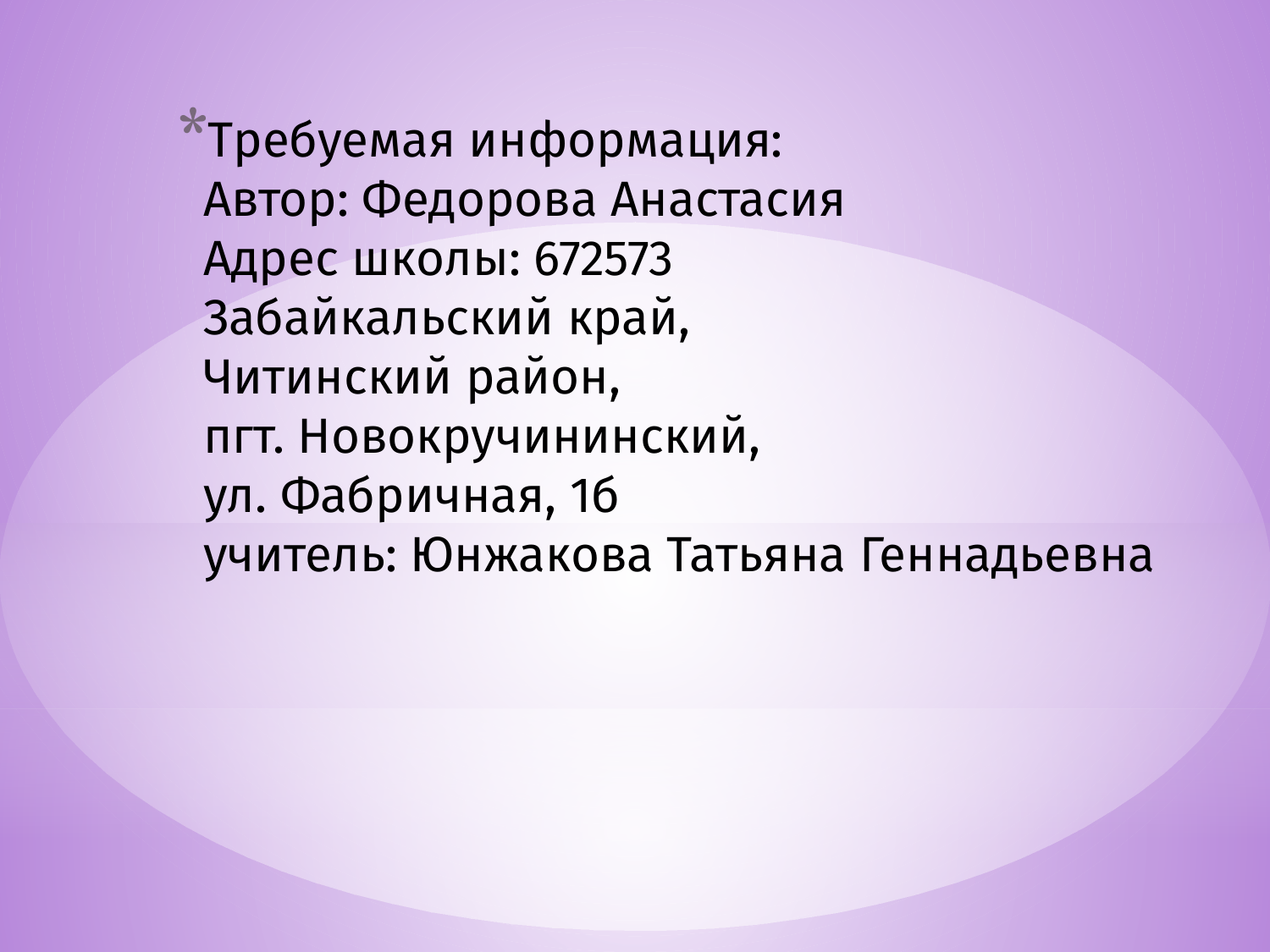

Требуемая информация:
Автор: Федорова Анастасия
Адрес школы: 672573
Забайкальский край,
Читинский район,
пгт. Новокручининский,
ул. Фабричная, 1б
учитель: Юнжакова Татьяна Геннадьевна